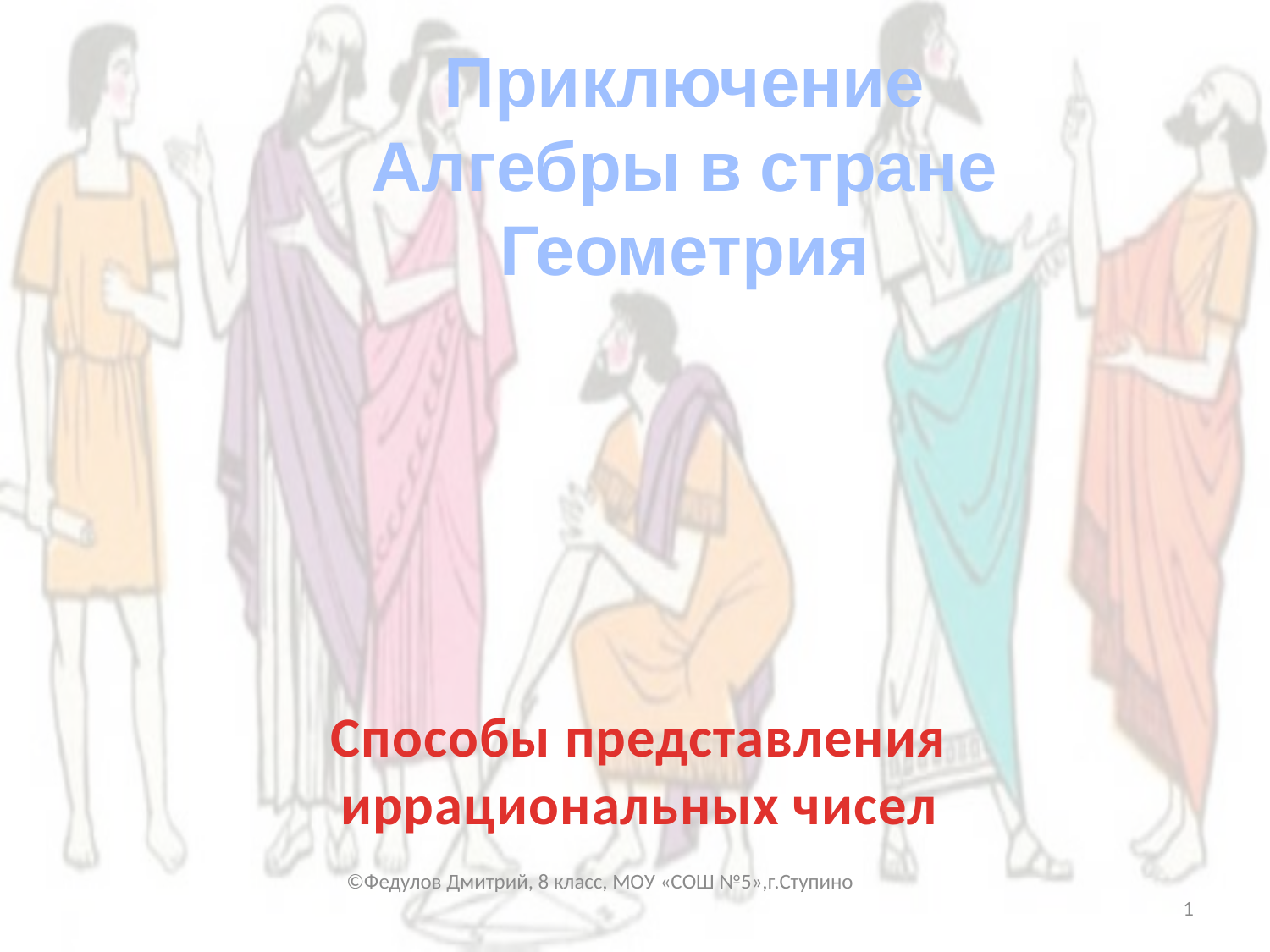

Приключение Алгебры в стране Геометрия
Способы представления иррациональных чисел
©Федулов Дмитрий, 8 класс, МОУ «СОШ №5»,г.Ступино

1